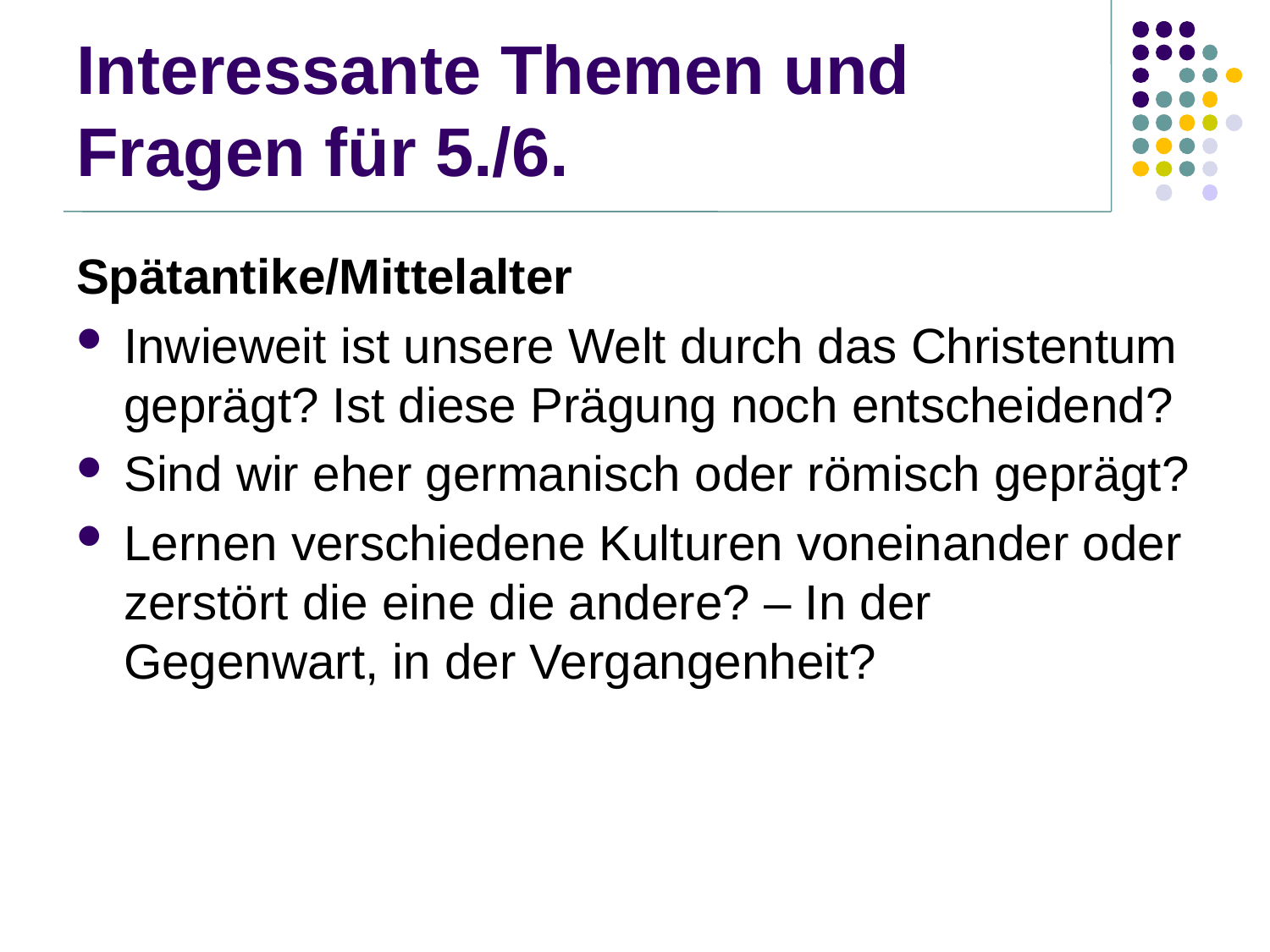

# Interessante Themen und Fragen für 5./6.
Spätantike/Mittelalter
Inwieweit ist unsere Welt durch das Christentum geprägt? Ist diese Prägung noch entscheidend?
Sind wir eher germanisch oder römisch geprägt?
Lernen verschiedene Kulturen voneinander oder zerstört die eine die andere? – In der Gegenwart, in der Vergangenheit?